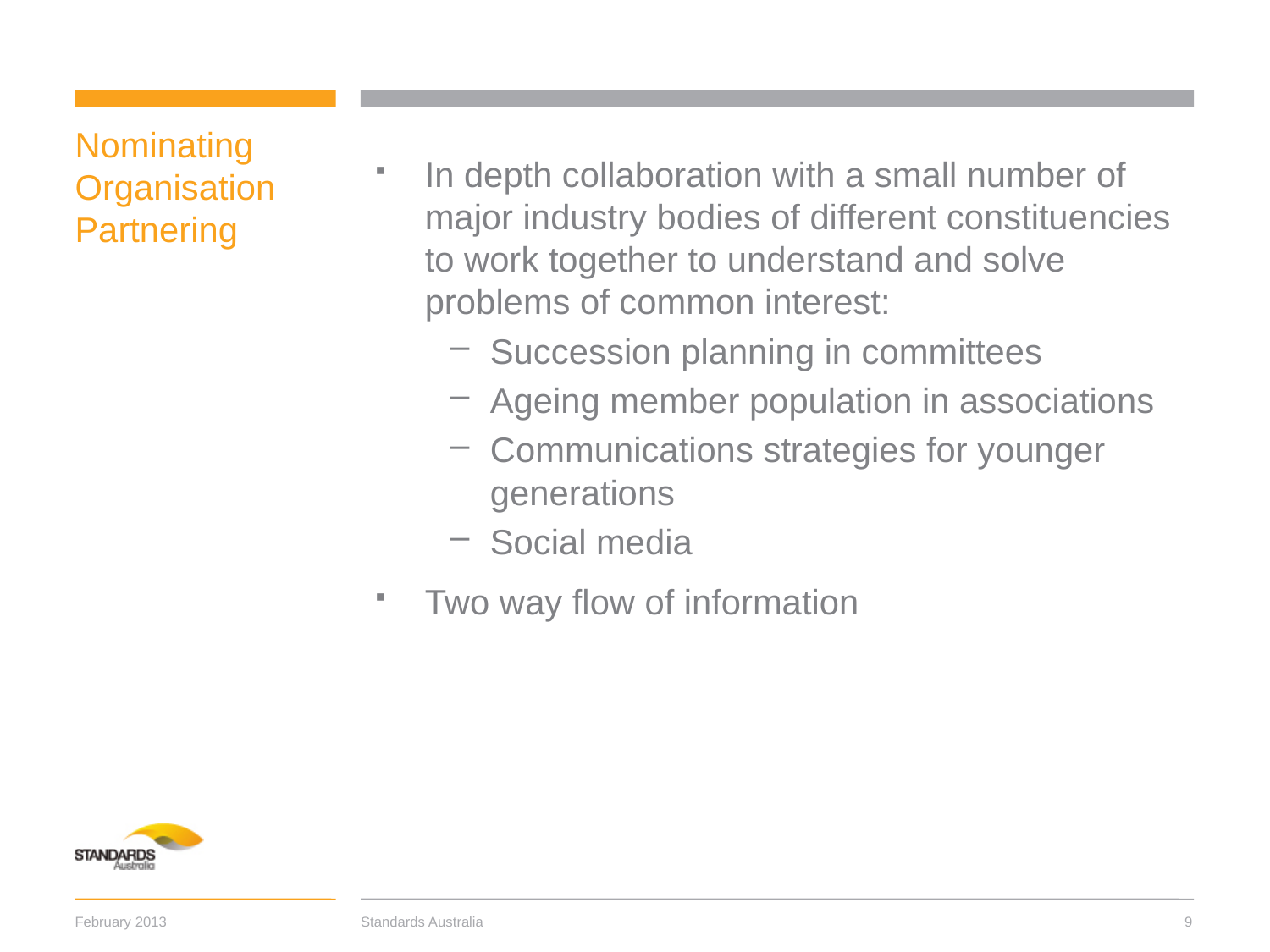

# Nominating Organisation Partnering
In depth collaboration with a small number of major industry bodies of different constituencies to work together to understand and solve problems of common interest:
Succession planning in committees
Ageing member population in associations
Communications strategies for younger generations
Social media
Two way flow of information
Standards Australia